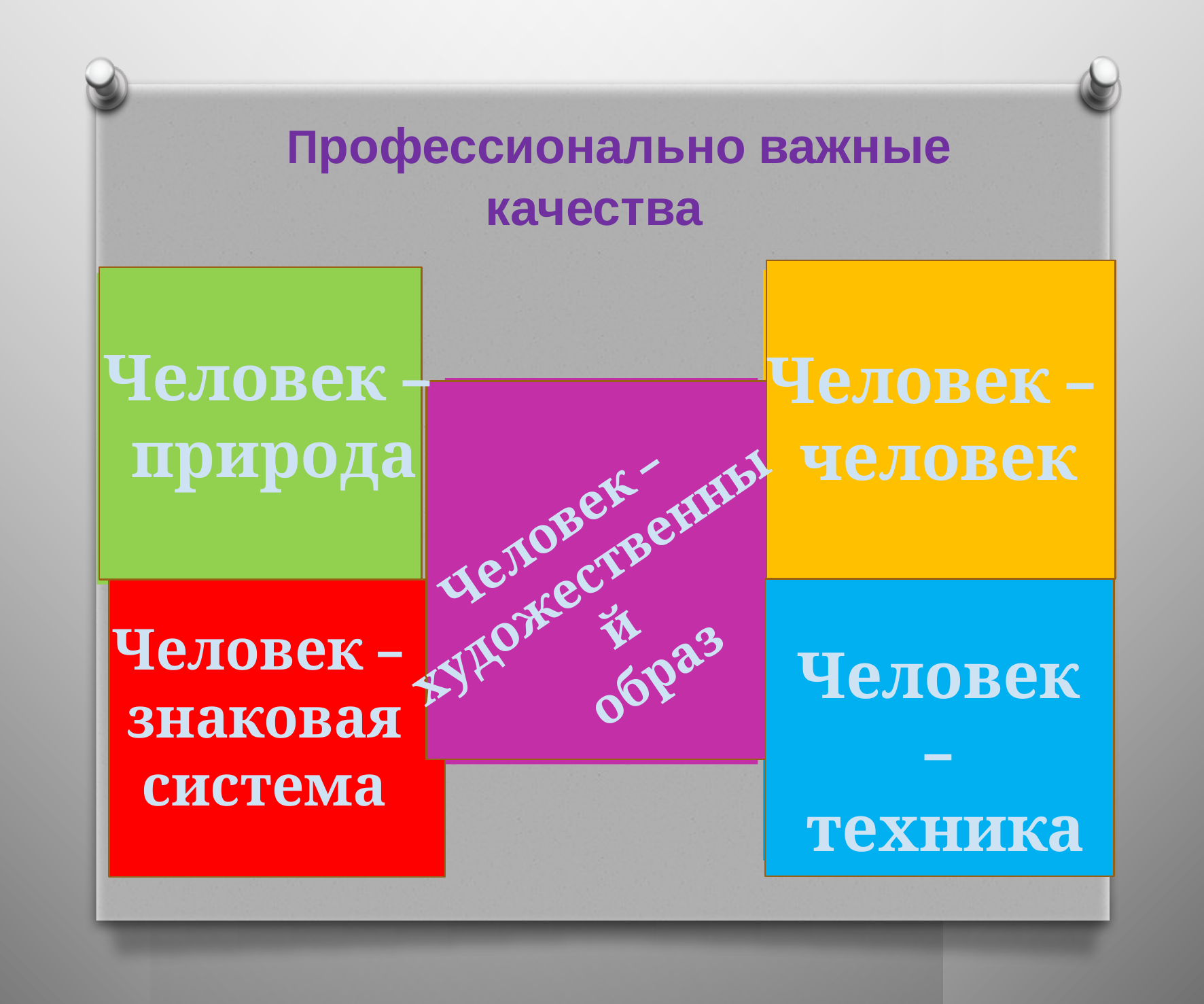

# Профессионально важные качества

трудолюбие,
 интерес к людям,
 доброжелательность,
 взаимопонимание,
 выдержка,
 вежливость,
 общительность
трудолюбие,
интерес к природе,
наблюдательность,
доброта,
терпение,
смелость,
выносливость
Человек –
 природа
Человек –
человек
трудолюбие,
творческий подход,
 художественный вкус,
творческие способности,
наличие фантазии,
наличие таланта

Человек –
художественный
образ

трудолюбие,
 аккуратность,
точность,
усидчивость,
особые требования к мышлению, памяти, вниманию
трудолюбие,
точность,
аккуратность,
организованность,
исполнительность,
интерес к технике,
выносливость
Человек –
 знаковая
 система
Человек –
 техника